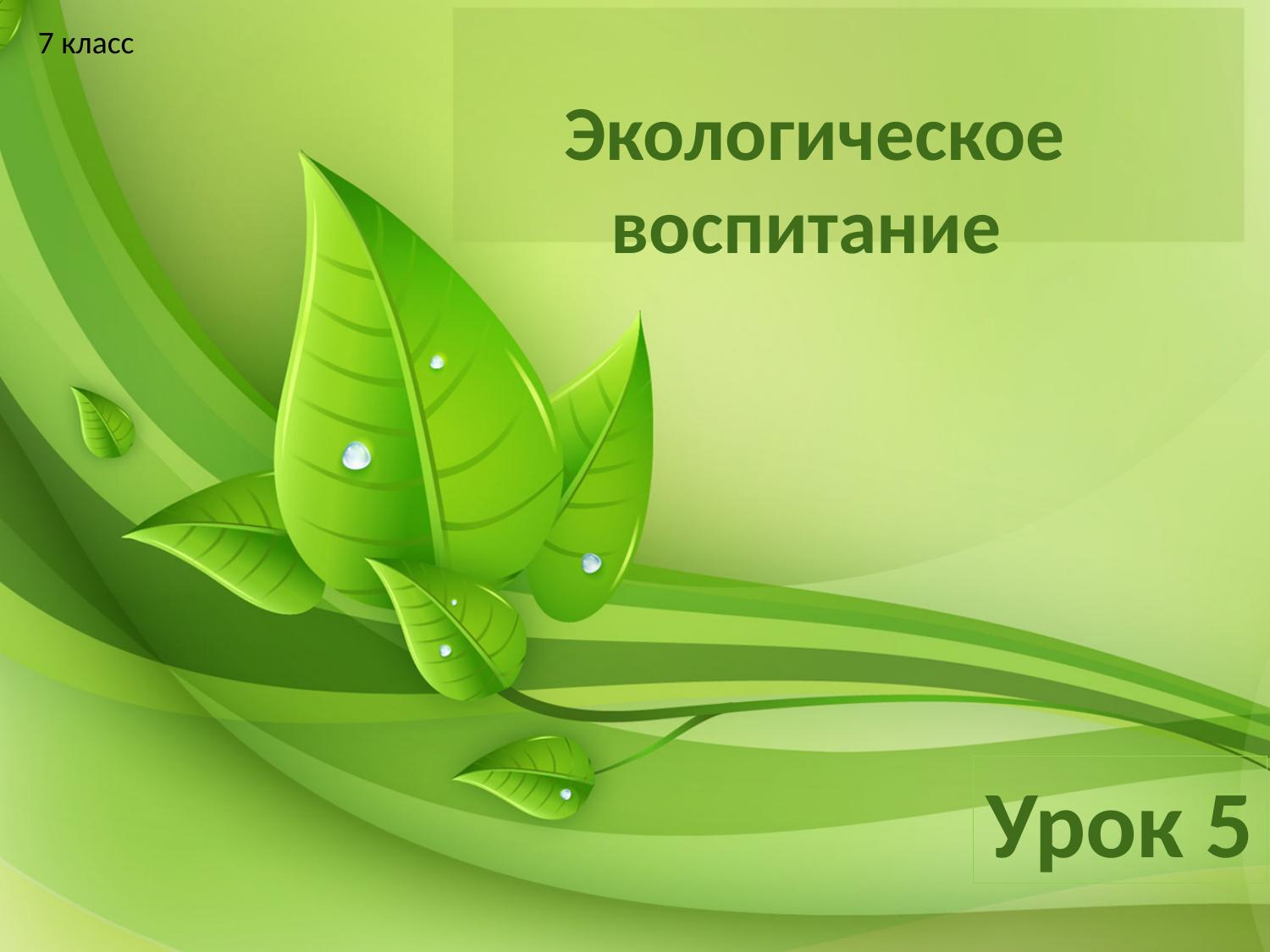

7 класс
# Экологическое воспитание
Урок 5